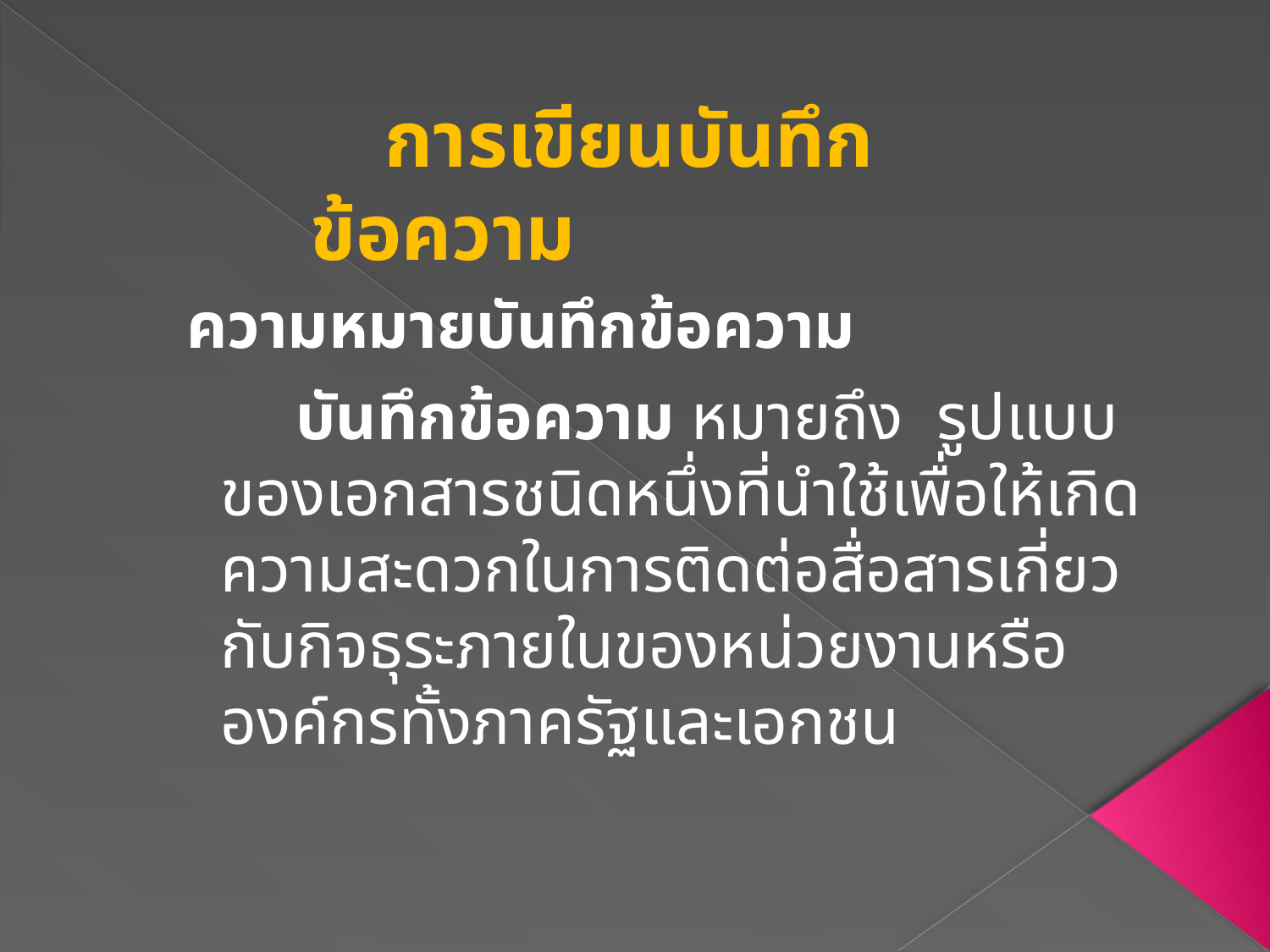

การเขียนบันทึกข้อความ
ความหมายบันทึกข้อความ
บันทึกข้อความ หมายถึง  รูปแบบของเอกสารชนิดหนึ่งที่นำใช้เพื่อให้เกิดความสะดวกในการติดต่อสื่อสารเกี่ยวกับกิจธุระภายในของหน่วยงานหรือองค์กรทั้งภาครัฐและเอกชน